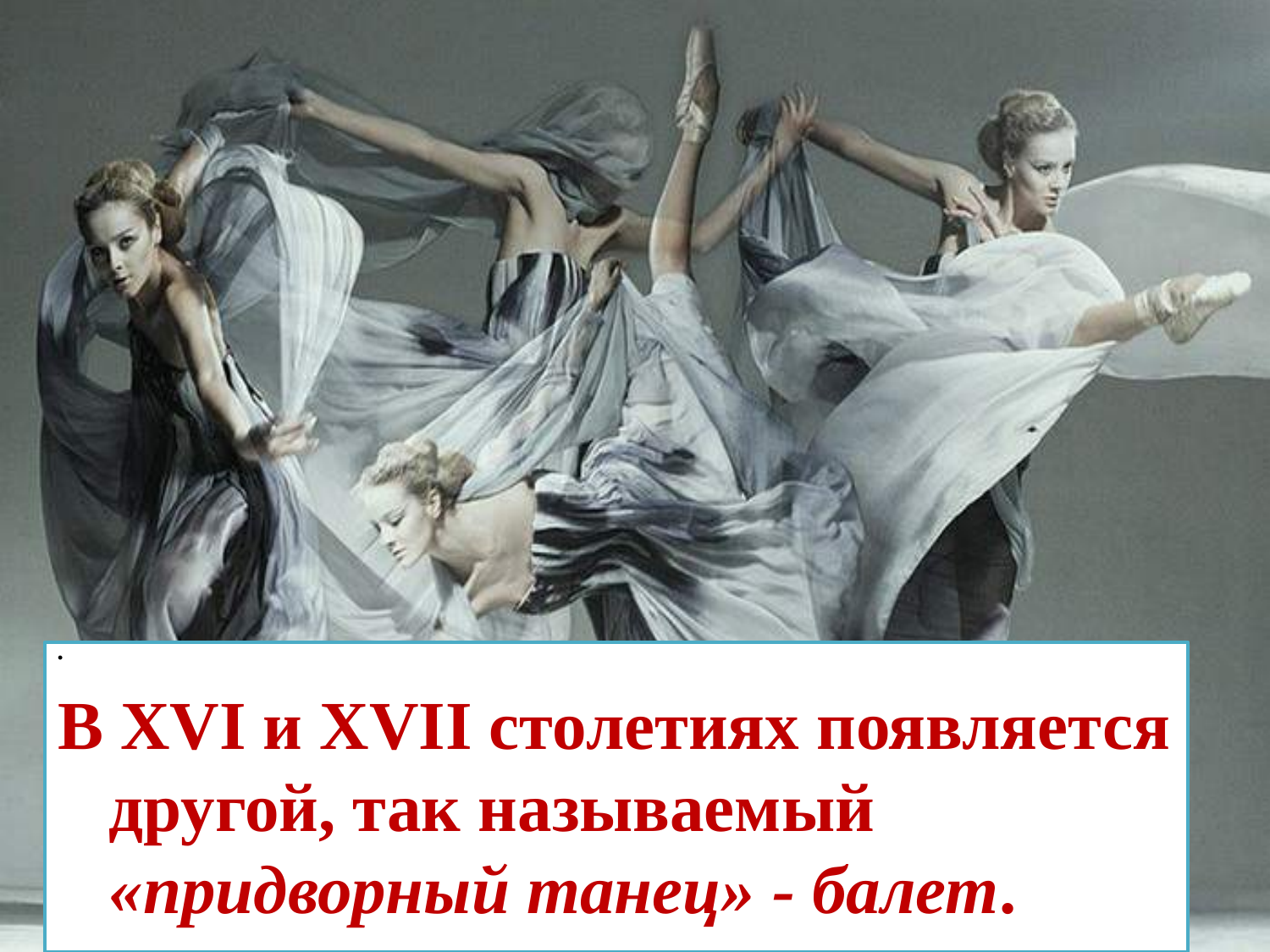

#

В XVI и XVII столетиях появляется другой, так называемый «придворный танец» - балет.